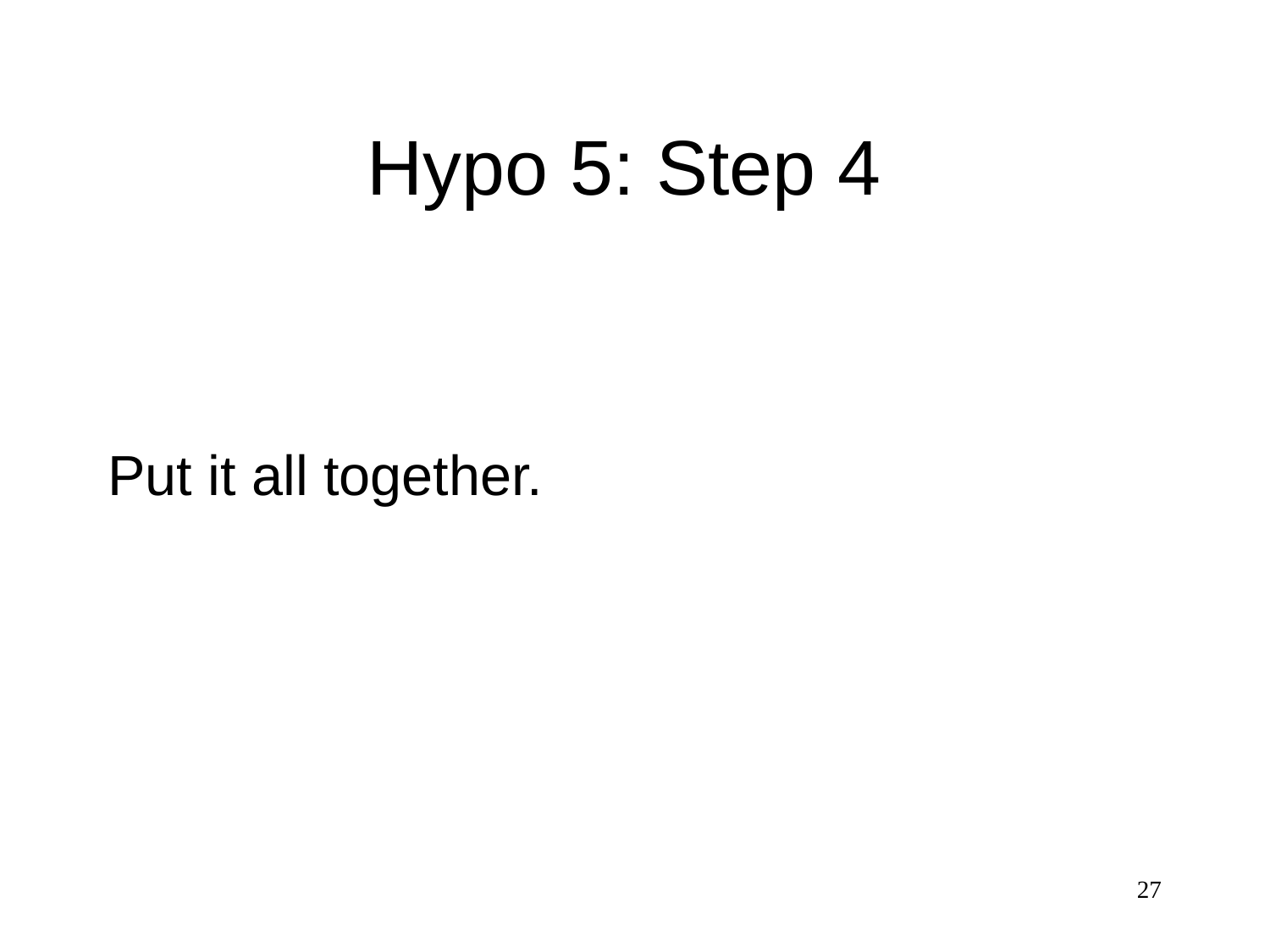

# Hypo 5: Step 4

Put it all together.
27